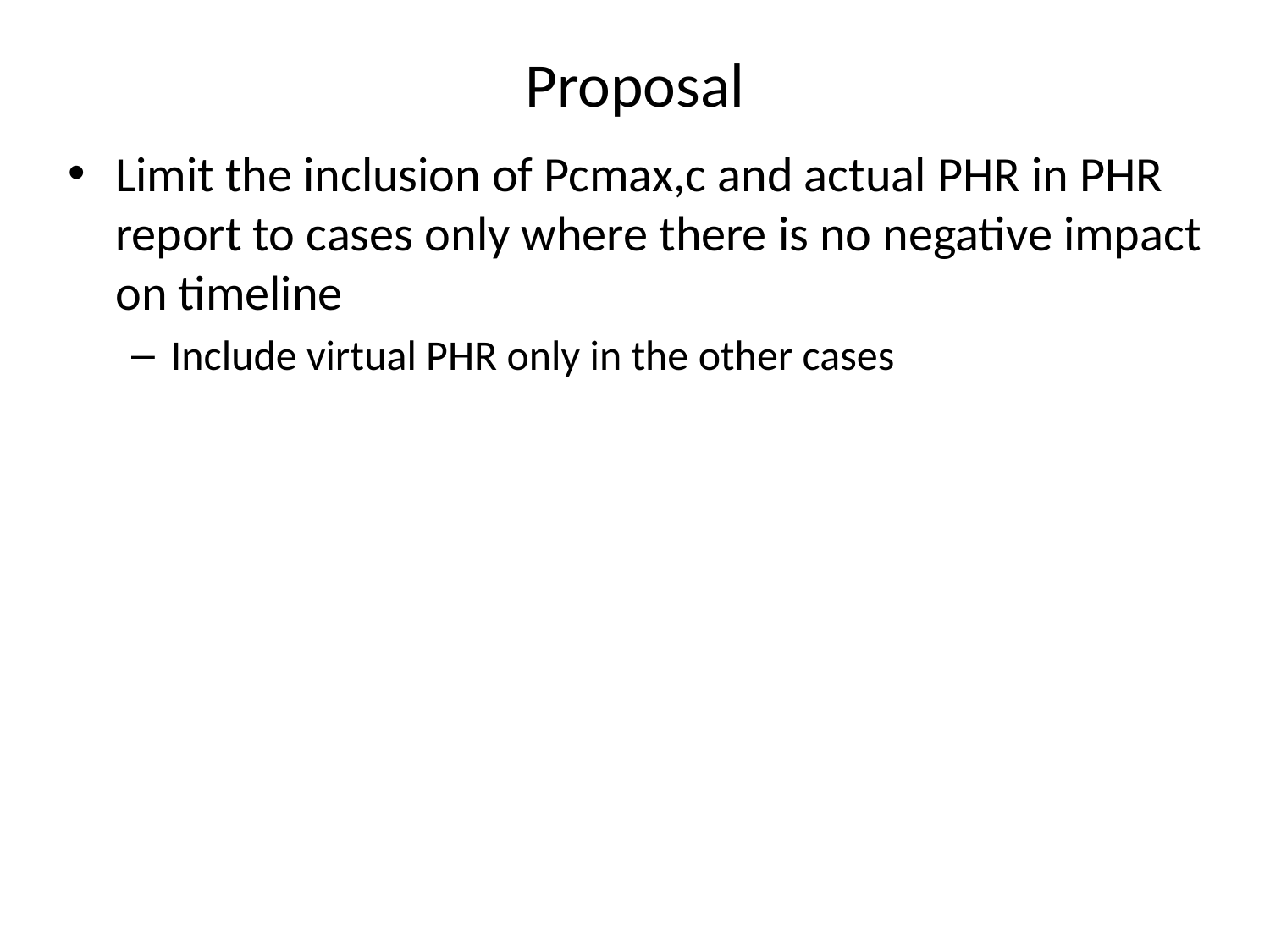

# Proposal
Limit the inclusion of Pcmax,c and actual PHR in PHR report to cases only where there is no negative impact on timeline
Include virtual PHR only in the other cases